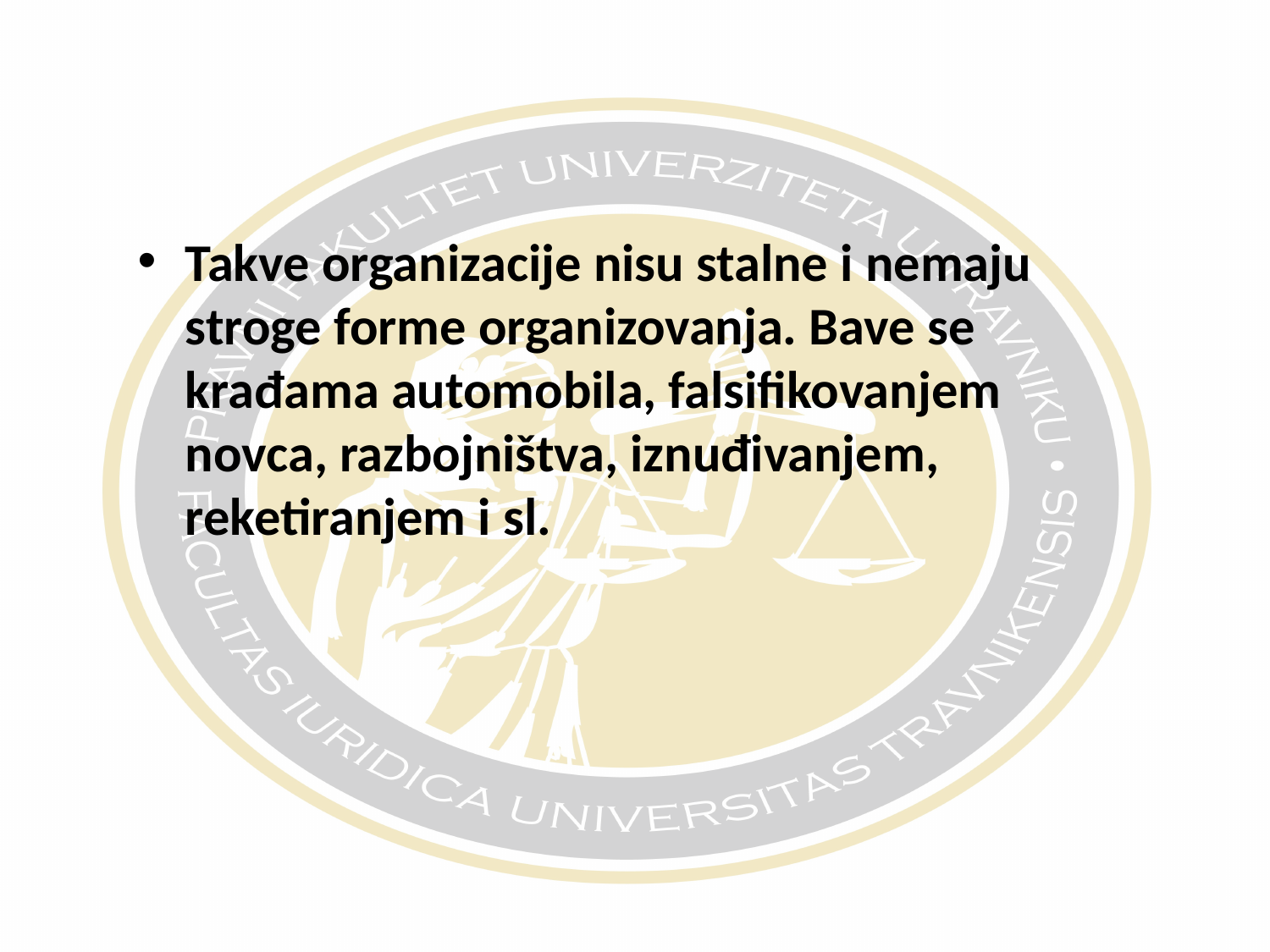

#
Takve organizacije nisu stalne i nemaju stroge forme organizovanja. Bave se krađama automobila, falsifikovanjem novca, razbojništva, iznuđivanjem, reketiranjem i sl.